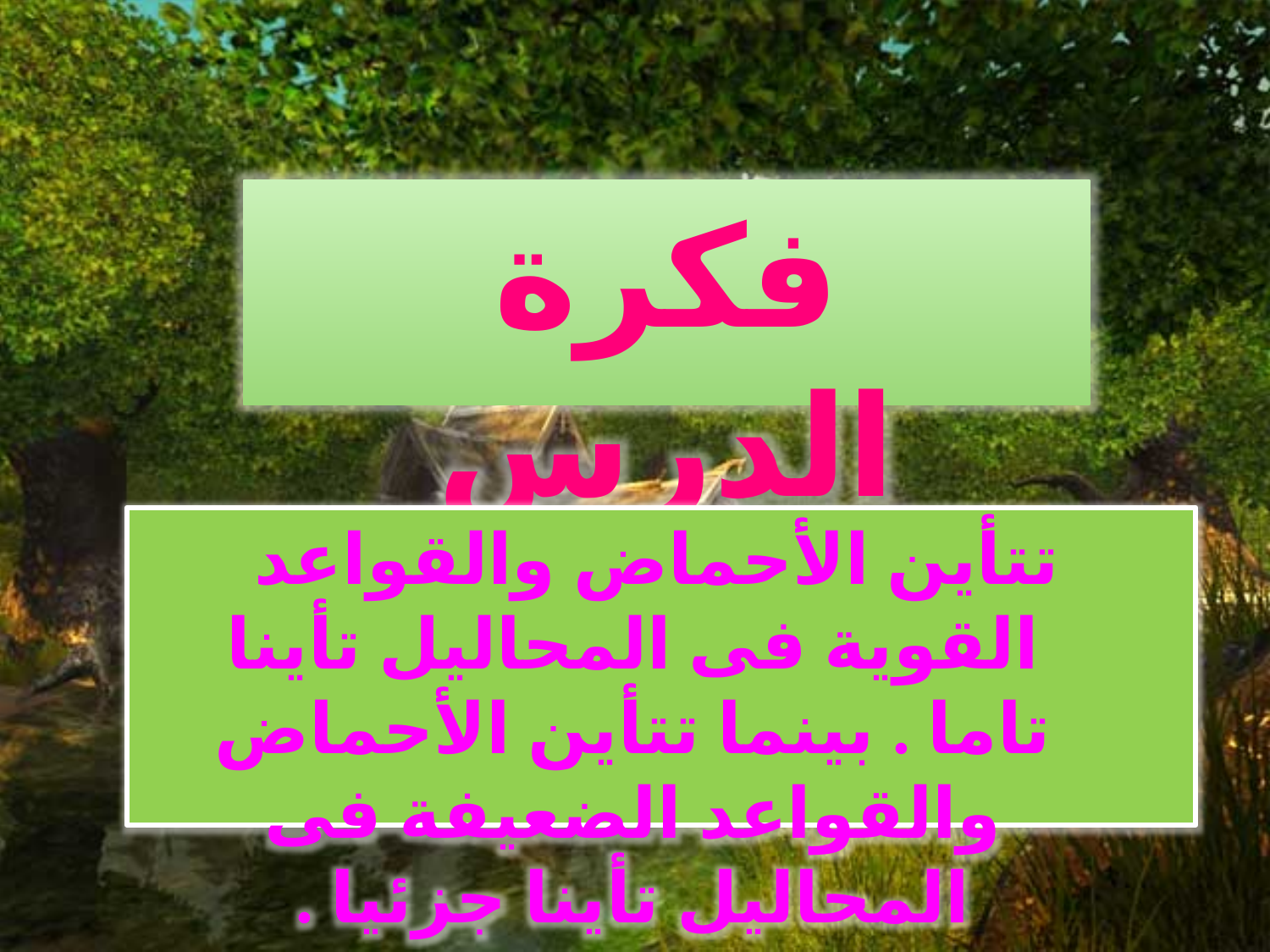

فكرة الدرس
تتأين الأحماض والقواعد القوية فى المحاليل تأينا تاما . بينما تتأين الأحماض والقواعد الضعيفة فى المحاليل تأينا جزئيا .